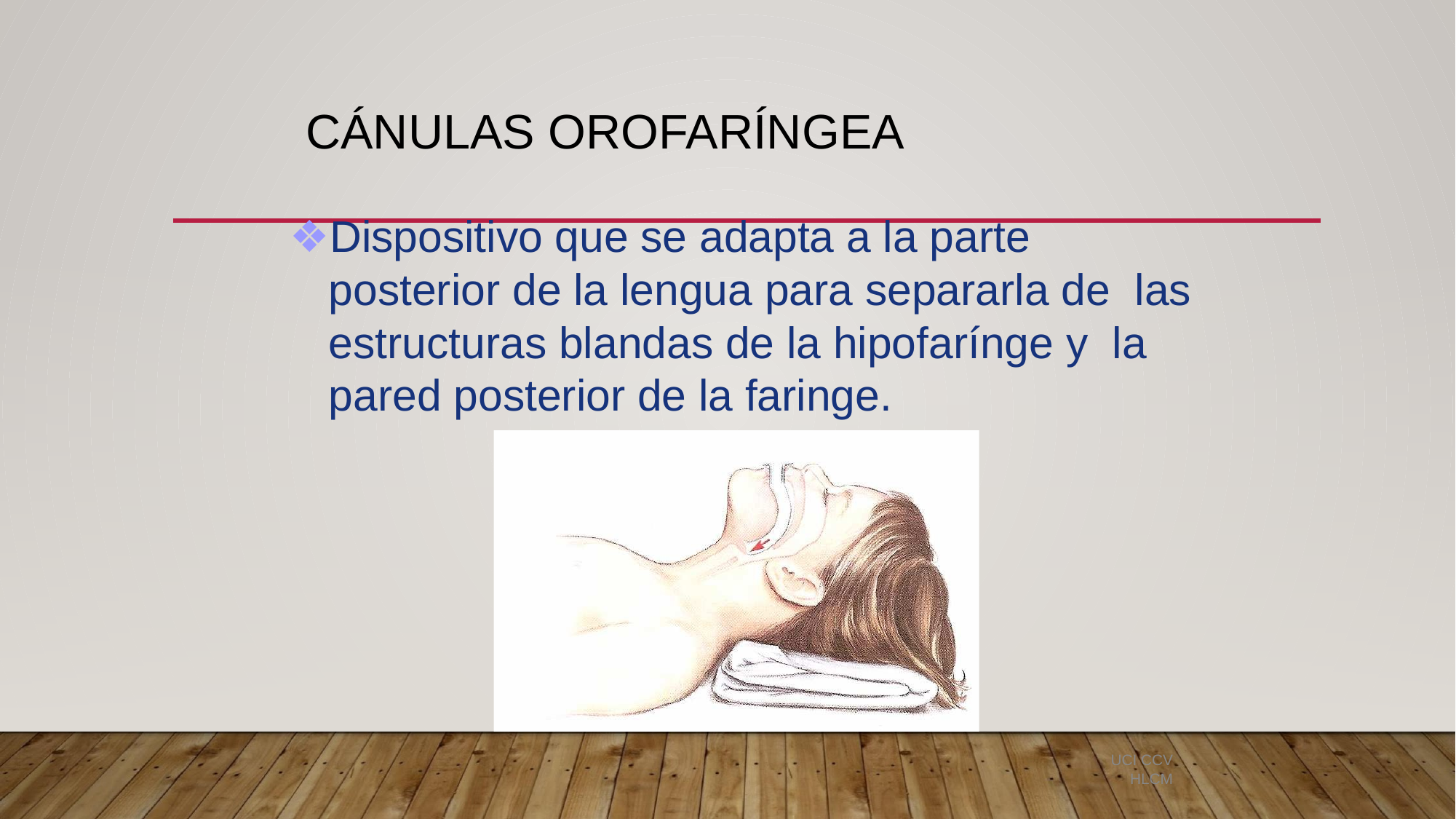

# CÁNULAS OROFARÍNGEA
❖Dispositivo que se adapta a la parte  posterior de la lengua para separarla de  las estructuras blandas de la hipofarínge y  la pared posterior de la faringe.

UCI CCV HLCM